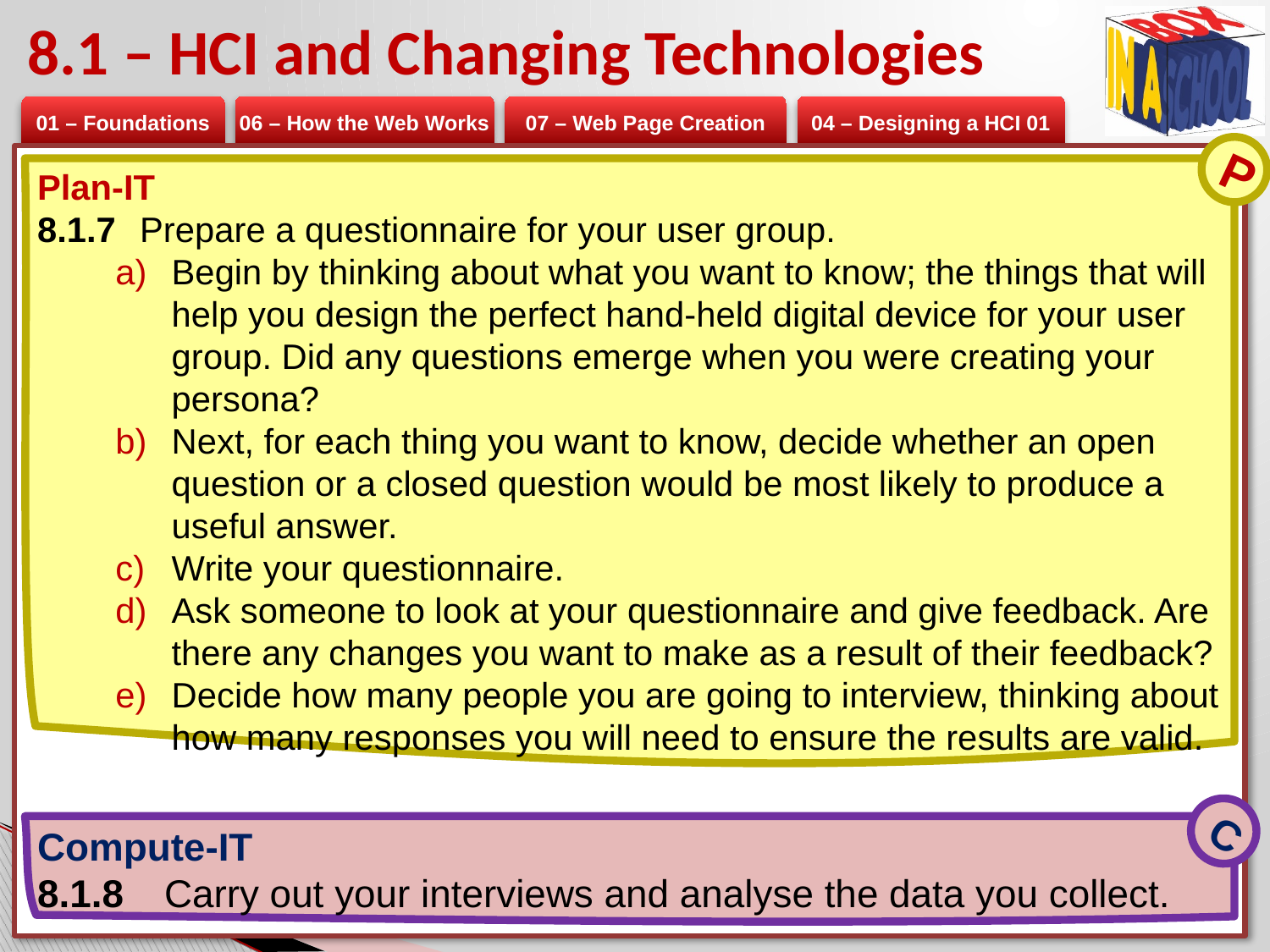

# 8.1 – HCI and Changing Technologies
P
Plan-IT
8.1.7 	Prepare a questionnaire for your user group.
Begin by thinking about what you want to know; the things that will help you design the perfect hand-held digital device for your user group. Did any questions emerge when you were creating your persona?
Next, for each thing you want to know, decide whether an open question or a closed question would be most likely to produce a useful answer.
Write your questionnaire.
Ask someone to look at your questionnaire and give feedback. Are there any changes you want to make as a result of their feedback?
Decide how many people you are going to interview, thinking about how many responses you will need to ensure the results are valid.
C
Compute-IT
8.1.8 	Carry out your interviews and analyse the data you collect.